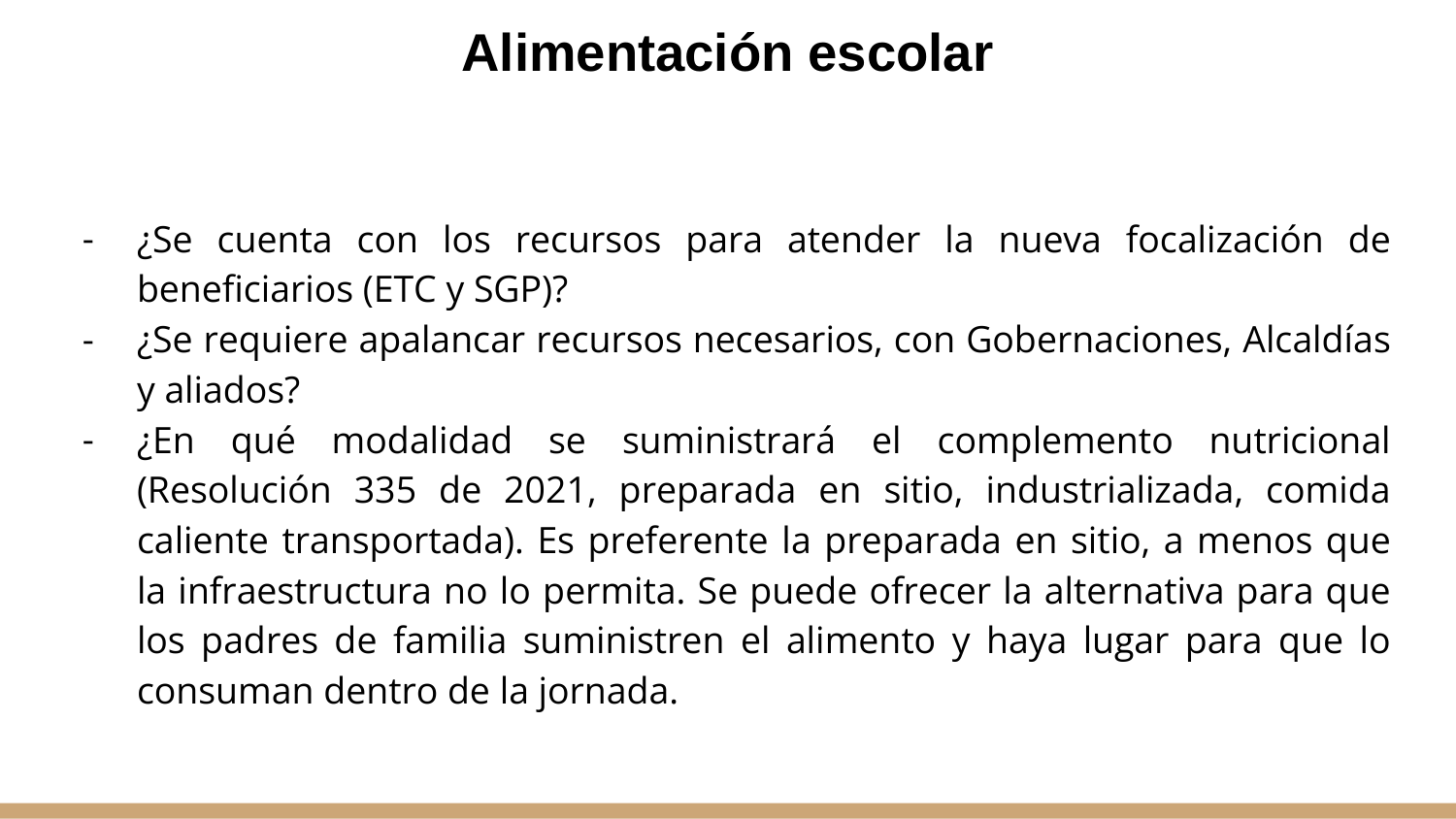

# Alimentación escolar

¿Se cuenta con los recursos para atender la nueva focalización de beneficiarios (ETC y SGP)?
¿Se requiere apalancar recursos necesarios, con Gobernaciones, Alcaldías y aliados?
¿En qué modalidad se suministrará el complemento nutricional (Resolución 335 de 2021, preparada en sitio, industrializada, comida caliente transportada). Es preferente la preparada en sitio, a menos que la infraestructura no lo permita. Se puede ofrecer la alternativa para que los padres de familia suministren el alimento y haya lugar para que lo consuman dentro de la jornada.